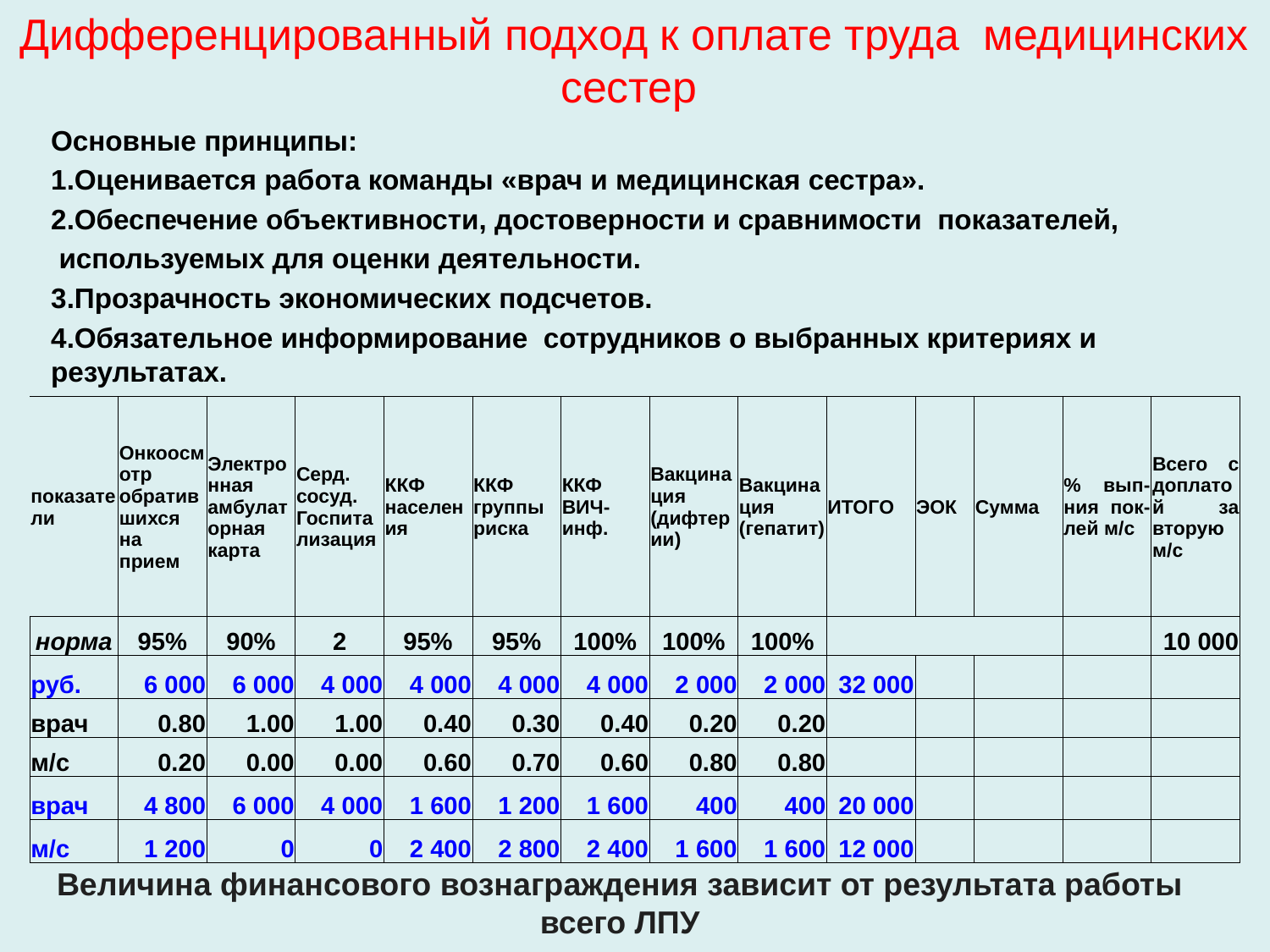

# Дифференцированный подход к оплате труда  медицинских сестер
Основные принципы:
Оценивается работа команды «врач и медицинская сестра».
Обеспечение объективности, достоверности и сравнимости  показателей,
 используемых для оценки деятельности.
Прозрачность экономических подсчетов.
Обязательное информирование  сотрудников о выбранных критериях и результатах.

| показатели | Онкоосмотр обратившихся на прием | Электронная амбулаторная карта | Серд. сосуд. Госпитализация | ККФ населения | ККФ группы риска | ККФ ВИЧ-инф. | Вакцинация (дифтерии) | Вакцинация (гепатит) | ИТОГО | ЭОК | Сумма | % вып-ния пок-лей м/с | Всего с доплатой за вторую м/с |
| --- | --- | --- | --- | --- | --- | --- | --- | --- | --- | --- | --- | --- | --- |
| норма | 95% | 90% | 2 | 95% | 95% | 100% | 100% | 100% |  |  |  |  | 10 000 |
| руб. | 6 000 | 6 000 | 4 000 | 4 000 | 4 000 | 4 000 | 2 000 | 2 000 | 32 000 |  |  |  |  |
| врач | 0.80 | 1.00 | 1.00 | 0.40 | 0.30 | 0.40 | 0.20 | 0.20 |  |  |  |  |  |
| м/с | 0.20 | 0.00 | 0.00 | 0.60 | 0.70 | 0.60 | 0.80 | 0.80 |  |  |  |  |  |
| врач | 4 800 | 6 000 | 4 000 | 1 600 | 1 200 | 1 600 | 400 | 400 | 20 000 |  |  |  |  |
| м/с | 1 200 | 0 | 0 | 2 400 | 2 800 | 2 400 | 1 600 | 1 600 | 12 000 |  |  |  |  |
Величина финансового вознаграждения зависит от результата работы всего ЛПУ